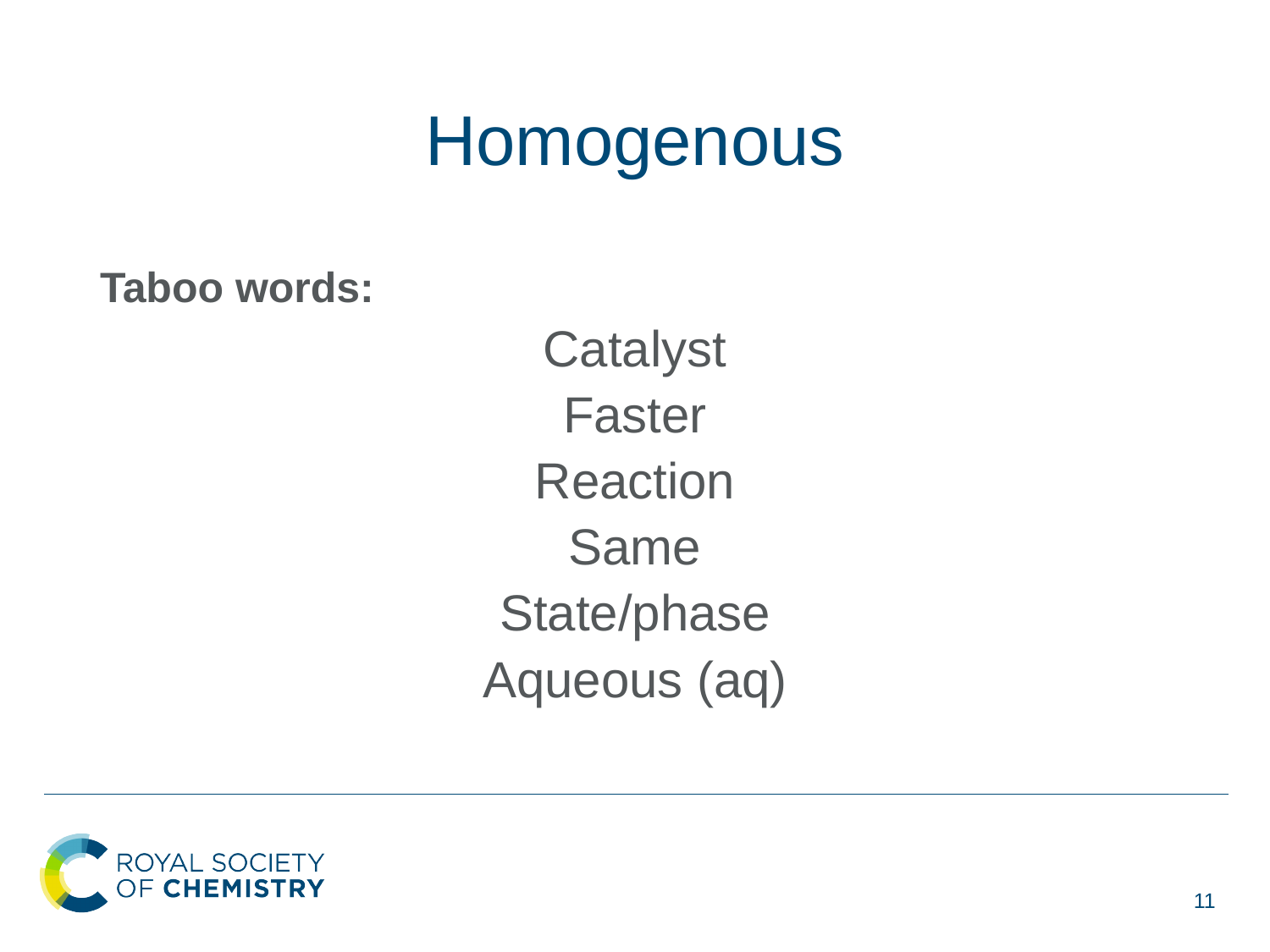

# Homogenous
Taboo words:
Catalyst
Faster
Reaction
Same
State/phase
Aqueous (aq)

11